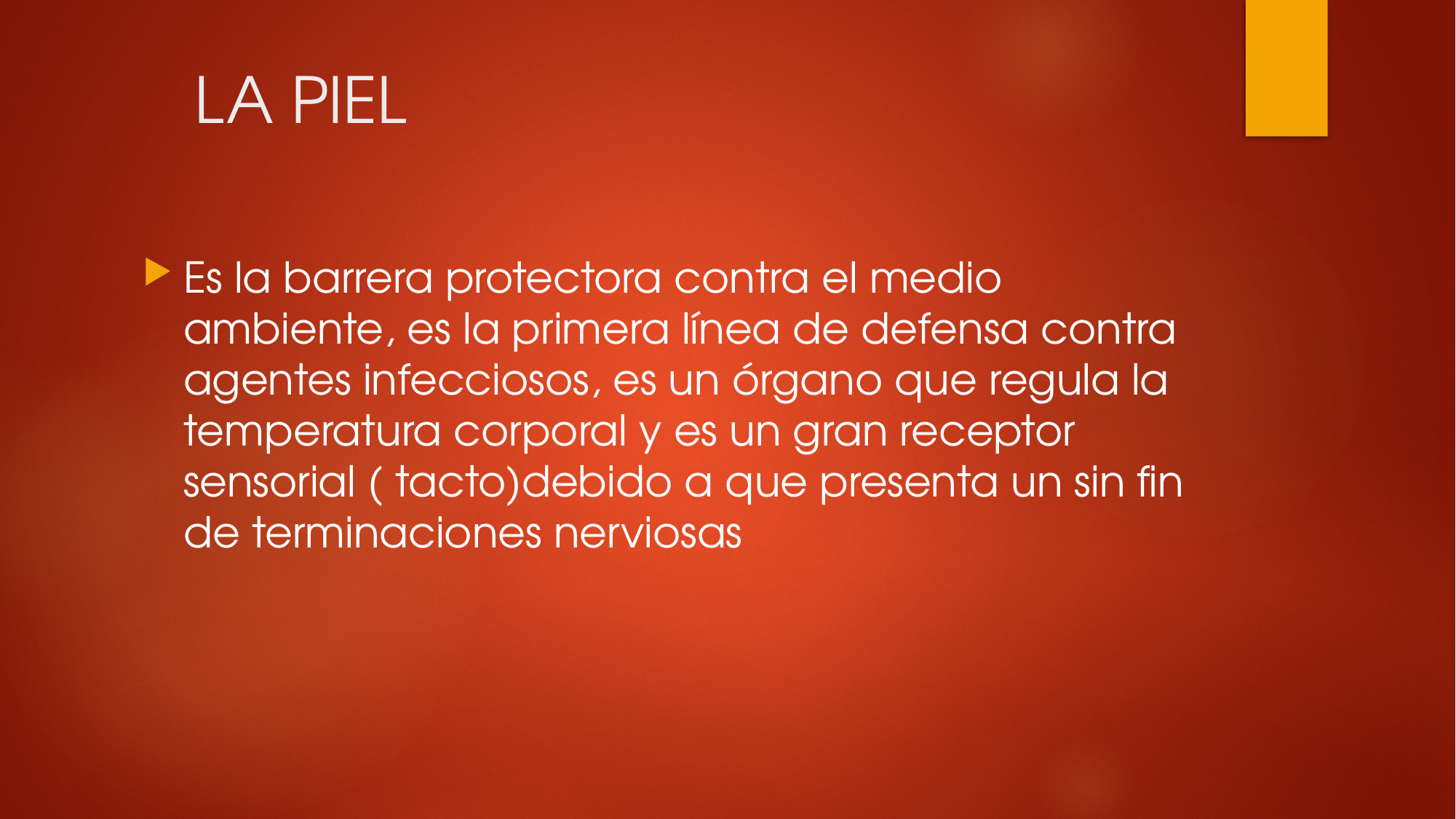

# LA PIEL
Es la barrera protectora contra el medio ambiente, es la primera línea de defensa contra agentes infecciosos, es un órgano que regula la temperatura corporal y es un gran receptor sensorial ( tacto)debido a que presenta un sin fin de terminaciones nerviosas